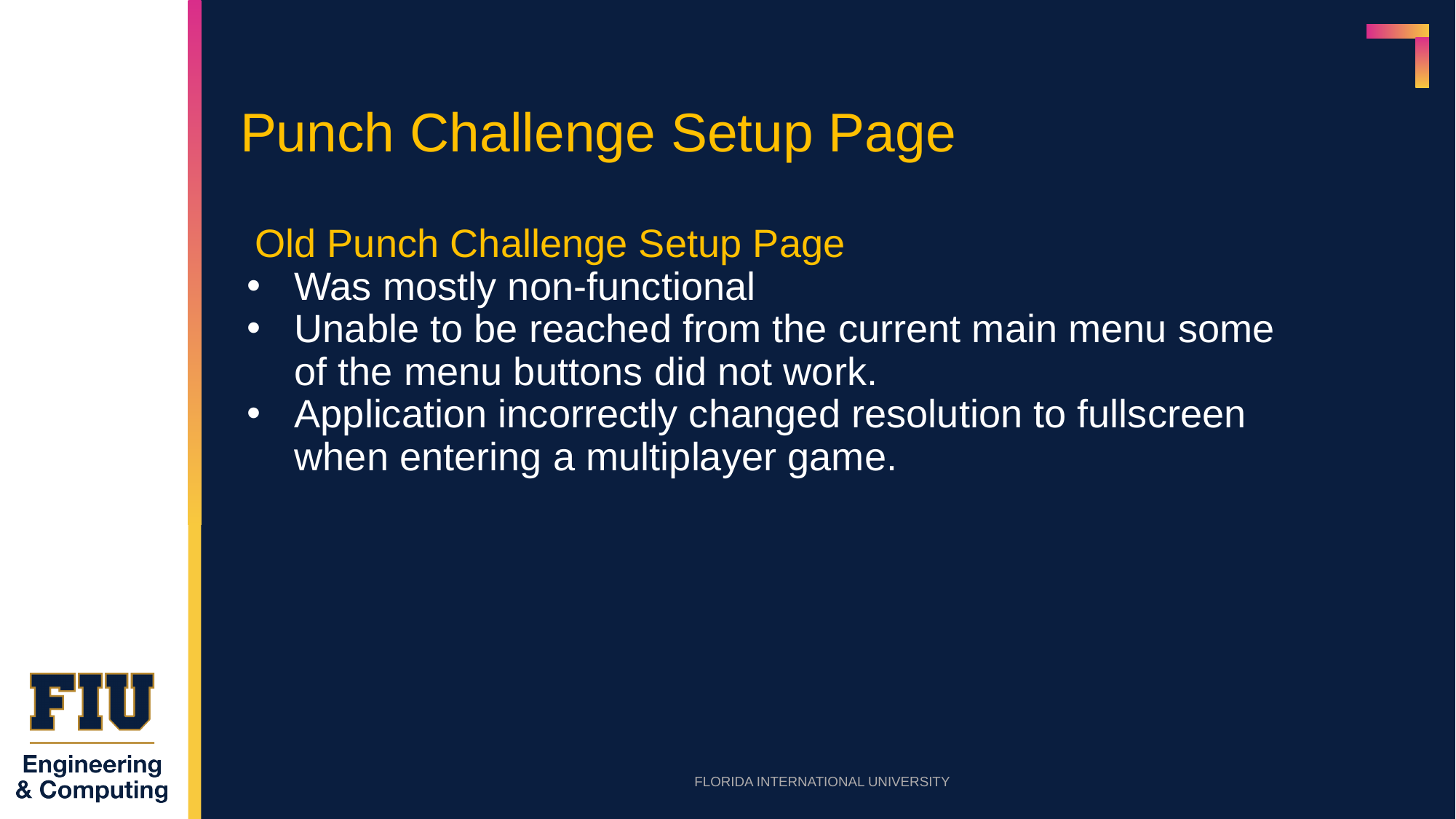

# Punch Challenge Setup Page
Old Punch Challenge Setup Page
Was mostly non-functional
Unable to be reached from the current main menu some of the menu buttons did not work.
Application incorrectly changed resolution to fullscreen when entering a multiplayer game.